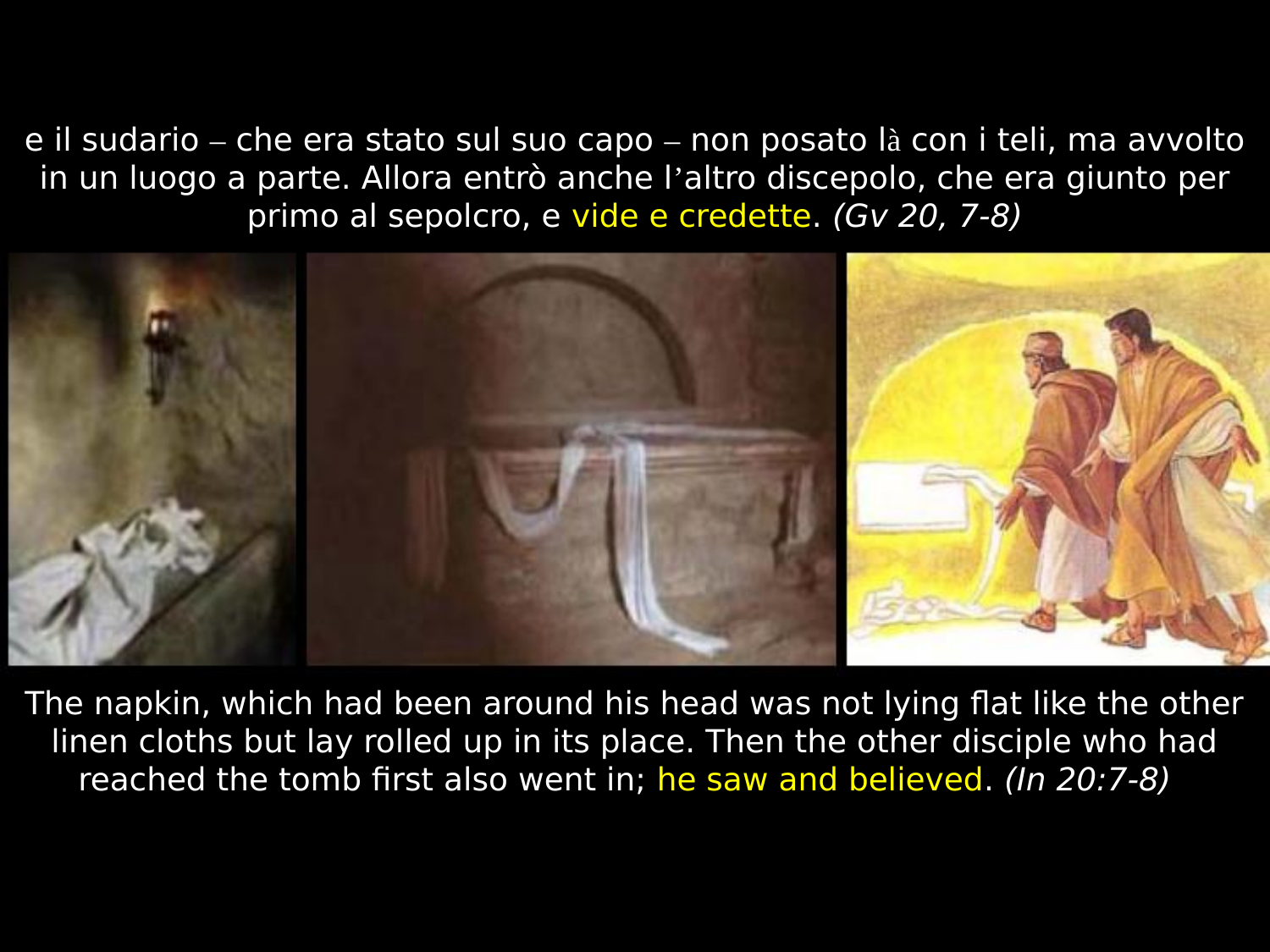

# e il sudario – che era stato sul suo capo – non posato là con i teli, ma avvolto in un luogo a parte. Allora entrò anche l’altro discepolo, che era giunto per primo al sepolcro, e vide e credette. (Gv 20, 7-8)
The napkin, which had been around his head was not lying flat like the other linen cloths but lay rolled up in its place. Then the other disciple who had reached the tomb first also went in; he saw and believed. (In 20:7-8)